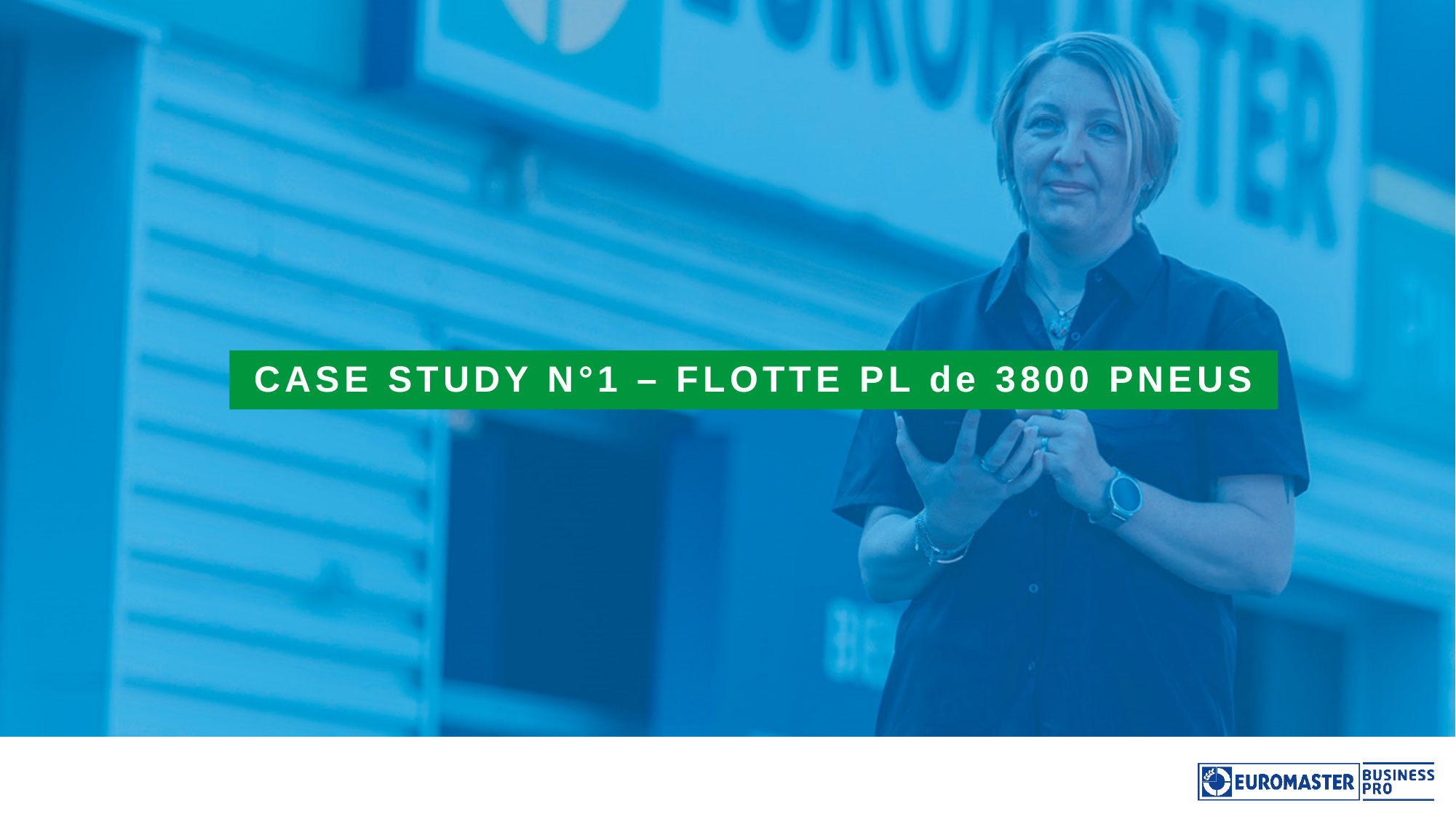

CASE STUDY N°1 – FLOTTE PL de 3800 PNEUS